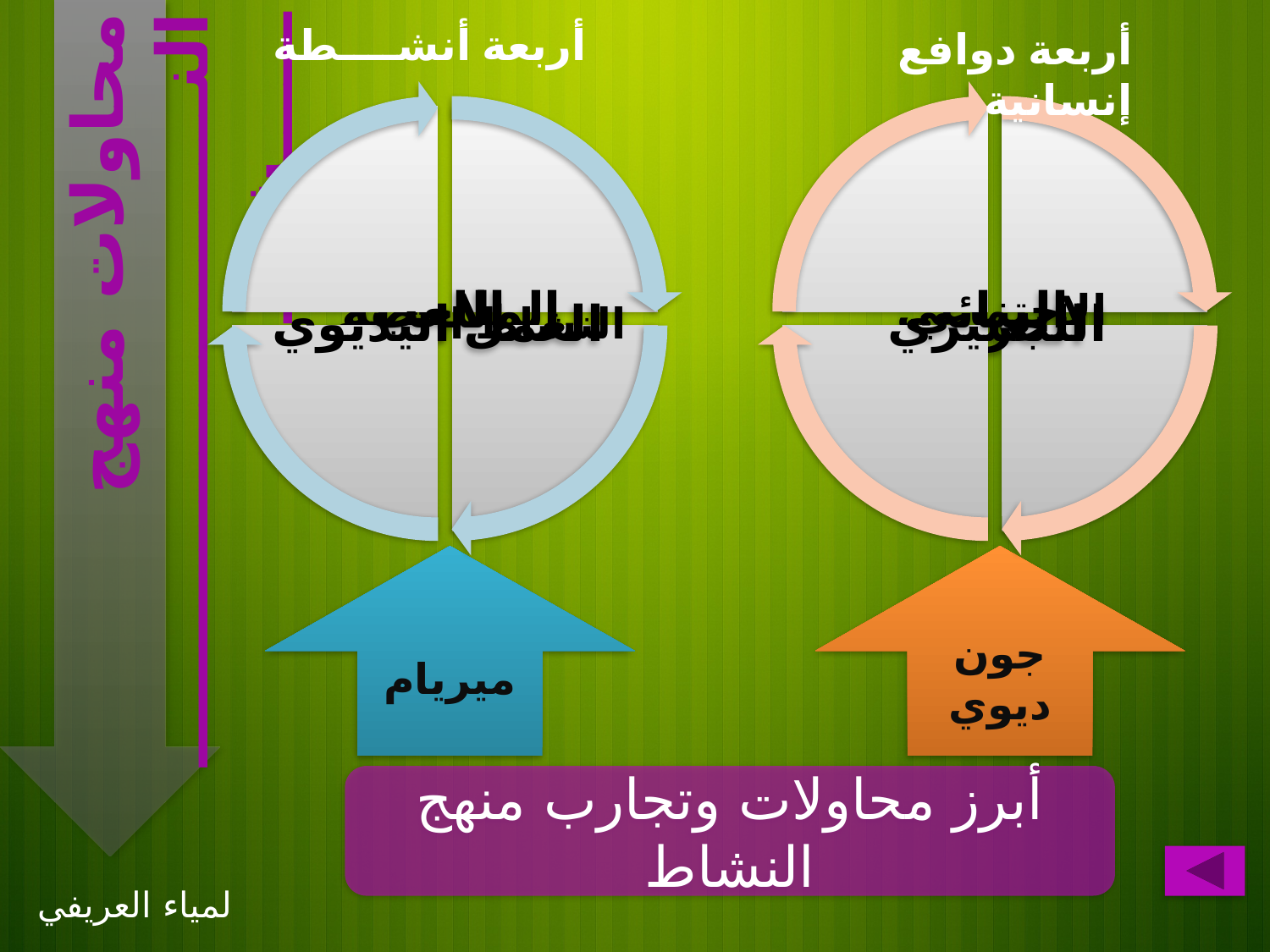

أربعة أنشــــطة
أربعة دوافع إنسانية
الملاحظة
النشاط القصصي
العمل اليديوي
اللعب
الإجتماعي
التجريبي
التعبيري
البنائي
محاولات منهج النــــــــــــــــــــــــــــــــــشاط

ميريام
جون ديوي
أبرز محاولات وتجارب منهج النشاط

لمياء العريفي